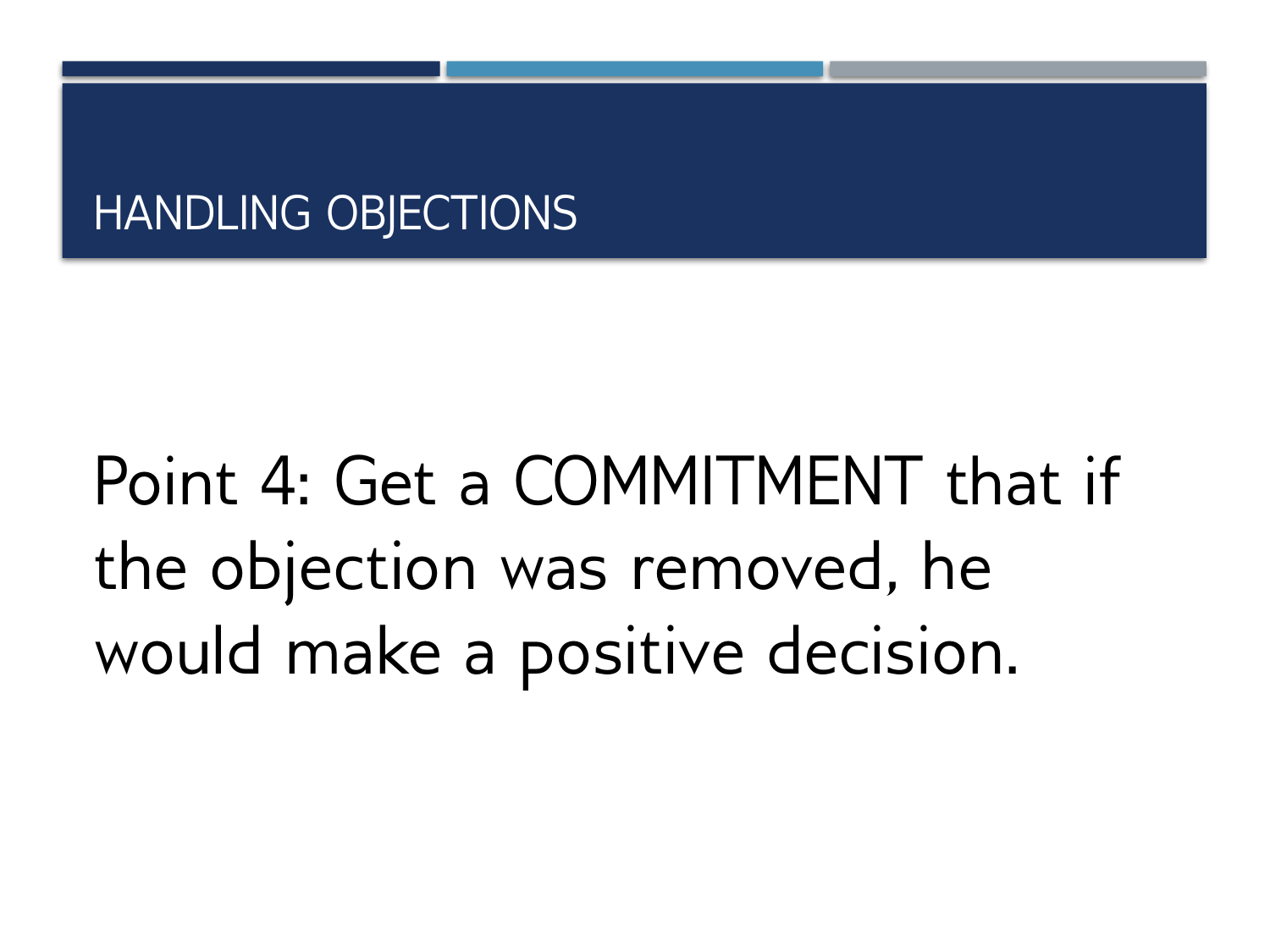

# HANDLING OBJECTIONS
Point 4: Get a COMMITMENT that if the objection was removed, he would make a positive decision.